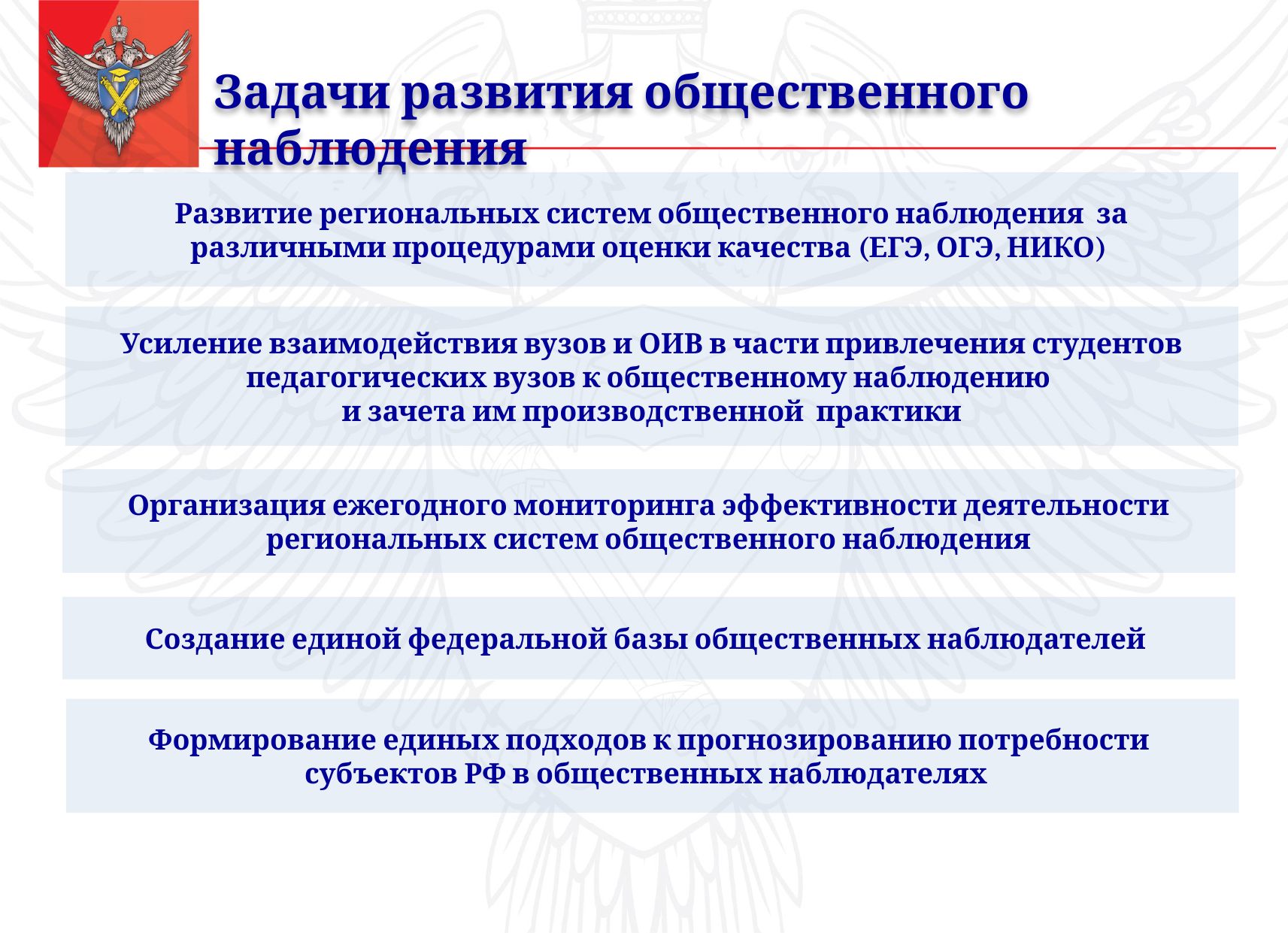

Задачи развития общественного наблюдения
Развитие региональных систем общественного наблюдения  за различными процедурами оценки качества (ЕГЭ, ОГЭ, НИКО)

Усиление взаимодействия вузов и ОИВ в части привлечения студентов педагогических вузов к общественному наблюдению
и зачета им производственной  практики
Организация ежегодного мониторинга эффективности деятельности региональных систем общественного наблюдения
Создание единой федеральной базы общественных наблюдателей
Формирование единых подходов к прогнозированию потребности
субъектов РФ в общественных наблюдателях